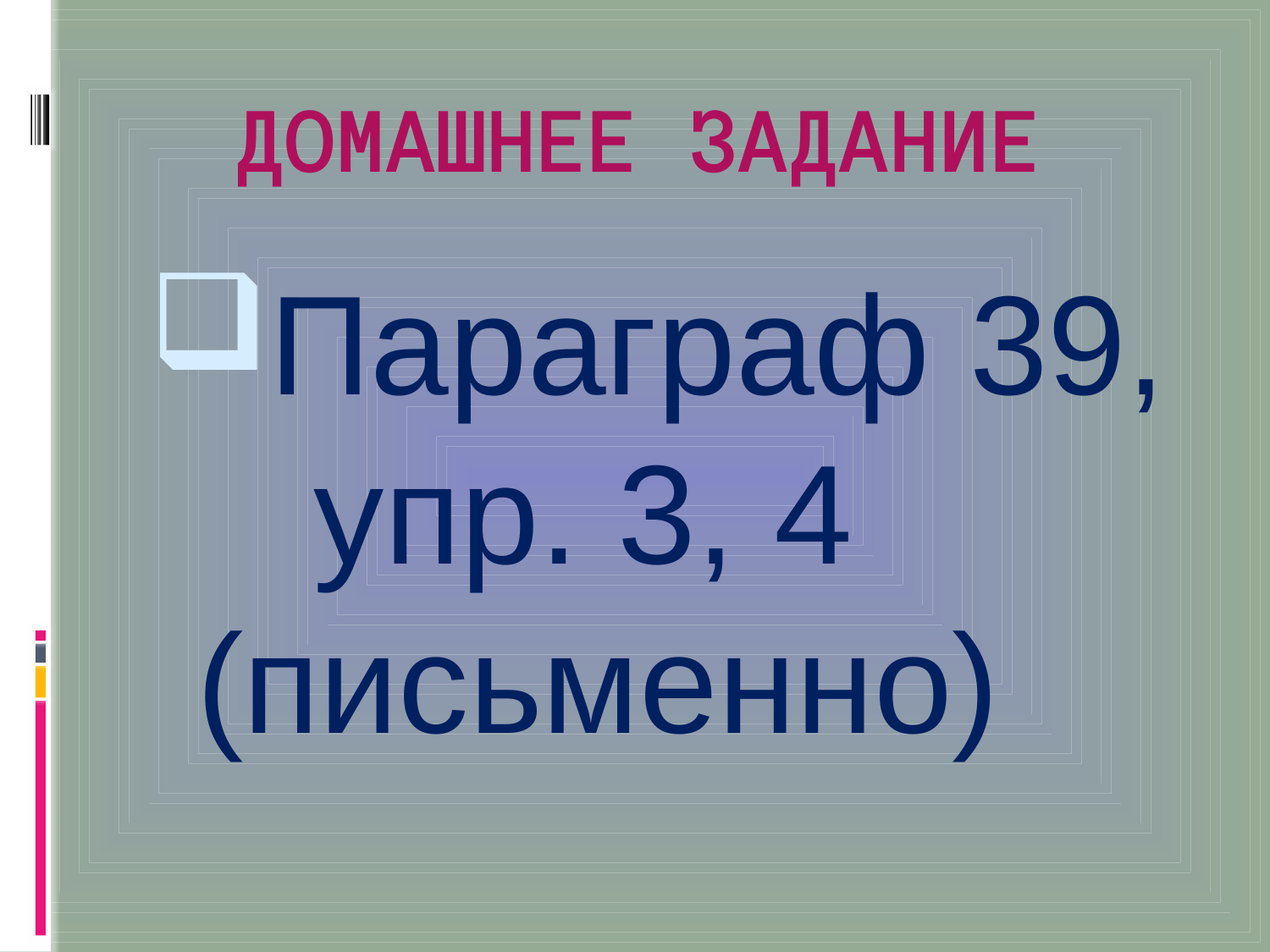

# ДОМАШНЕЕ ЗАДАНИЕ
Параграф 39,    упр. 3, 4 (письменно)